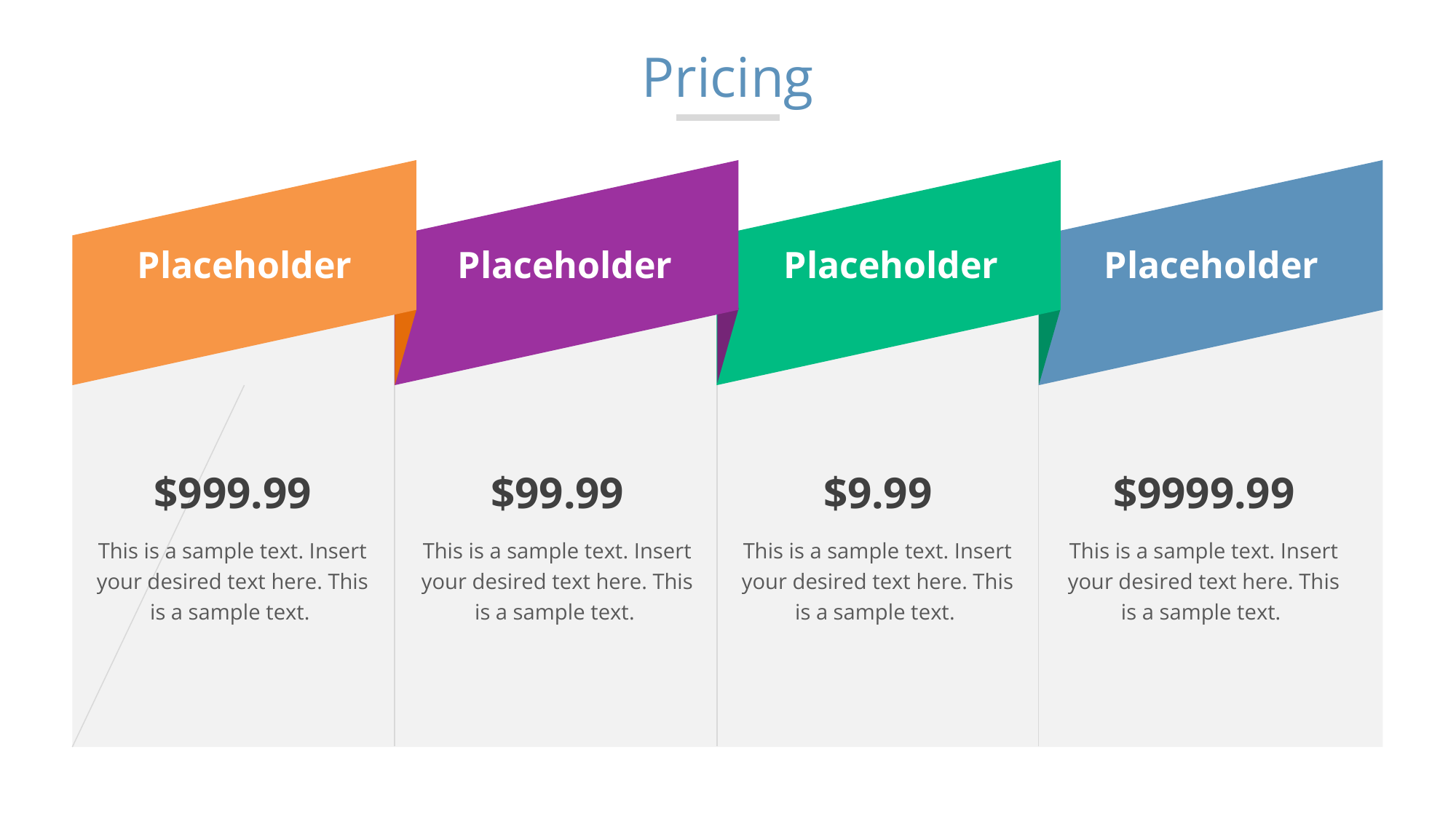

# Pricing

Placeholder
Placeholder
Placeholder
Placeholder

$999.99
$99.99
$9.99
$9999.99
This is a sample text. Insert your desired text here. This is a sample text.
This is a sample text. Insert your desired text here. This is a sample text.
This is a sample text. Insert your desired text here. This is a sample text.
This is a sample text. Insert your desired text here. This is a sample text.